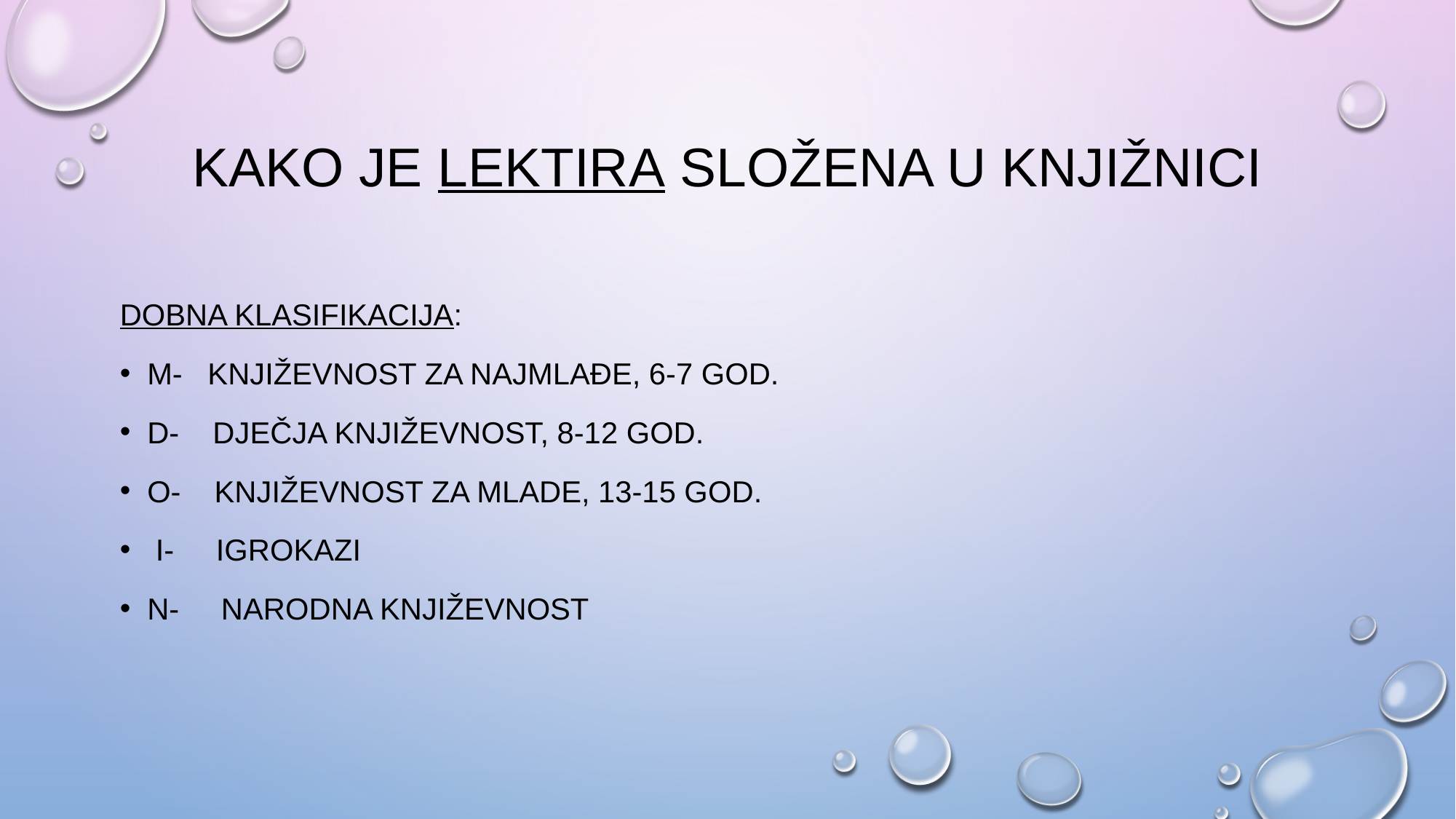

# KAKO JE LEKTIRA SLOŽENA U KNJIŽNICI
Dobna klasifikacija:
M-   knjiŽEVNOST ZA NAJMLAĐE, 6-7 GOD.
D-    DJEČJA KNJIŽEVNOST, 8-12 GOD.
O-    KNJIŽEVNOST ZA MLADE, 13-15 GOD.
 I-     IGROKAZI
N-     NARODNA KNJIŽEVNOST